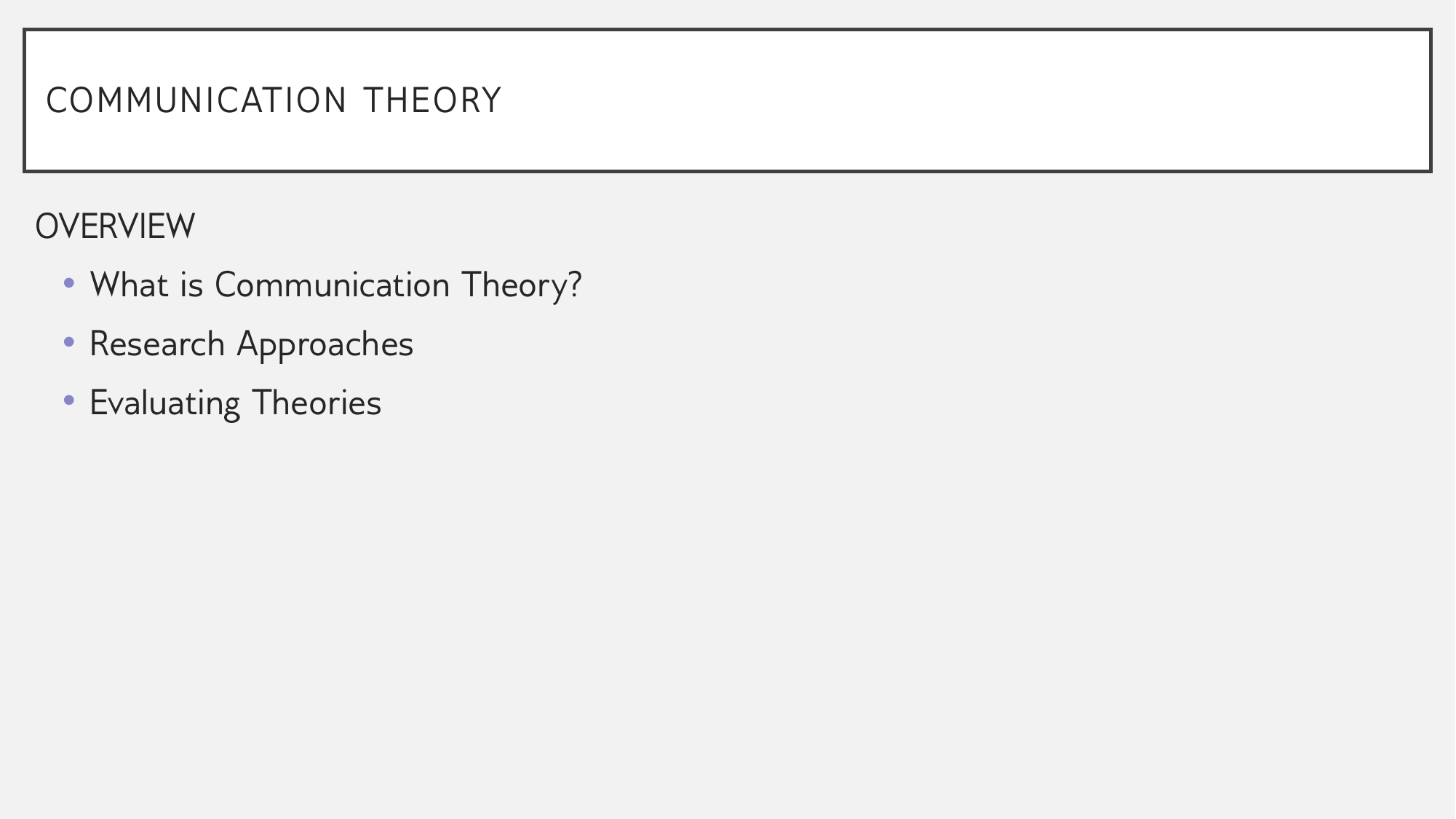

# Communication Theory
OVERVIEW
What is Communication Theory?
Research Approaches
Evaluating Theories